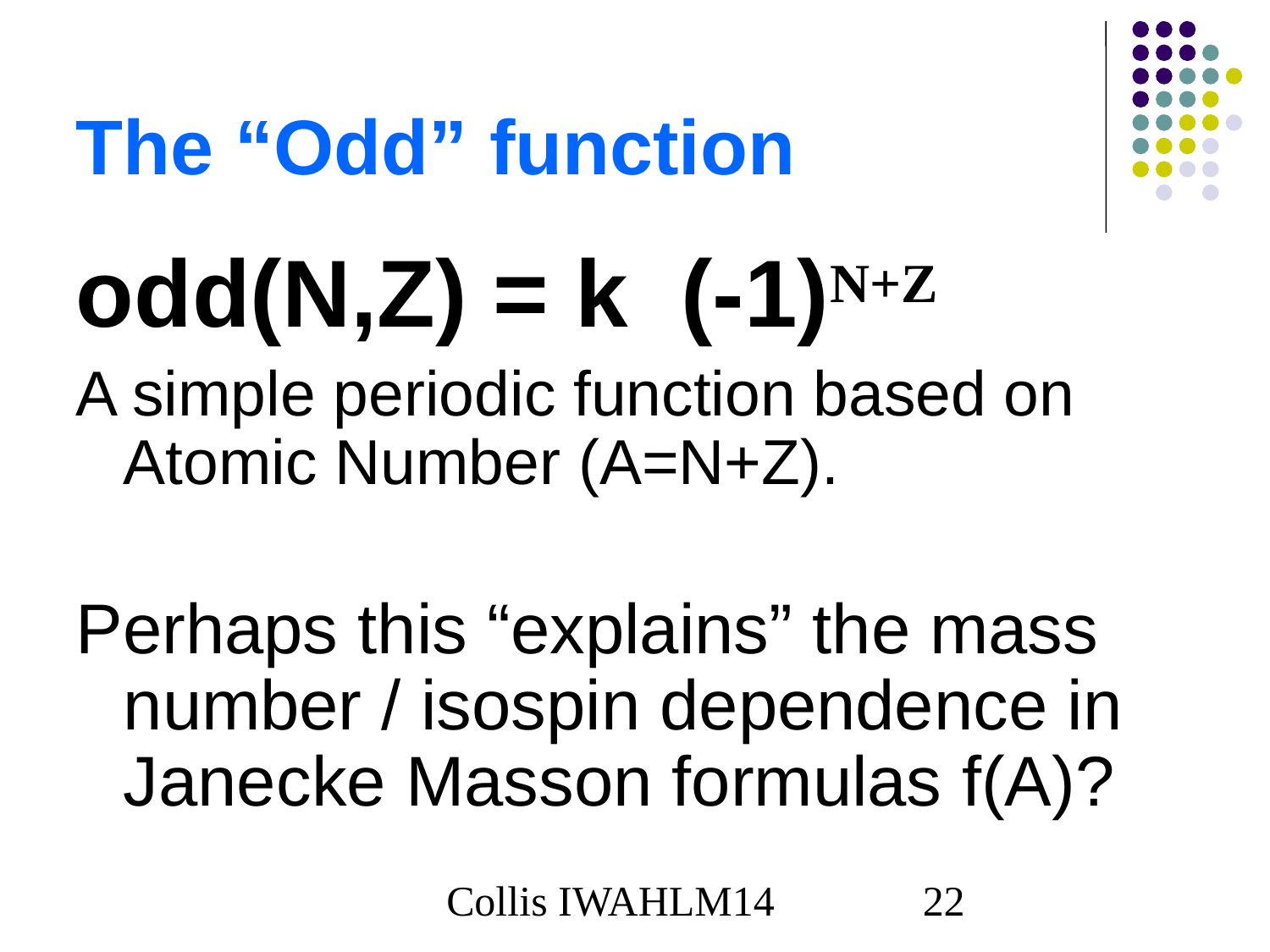

# The “Odd” function
odd(N,Z) = k  (-1)N+Z
A simple periodic function based on Atomic Number (A=N+Z).

Perhaps this “explains” the mass number / isospin dependence in Janecke Masson formulas f(A)?

Collis IWAHLM14
22